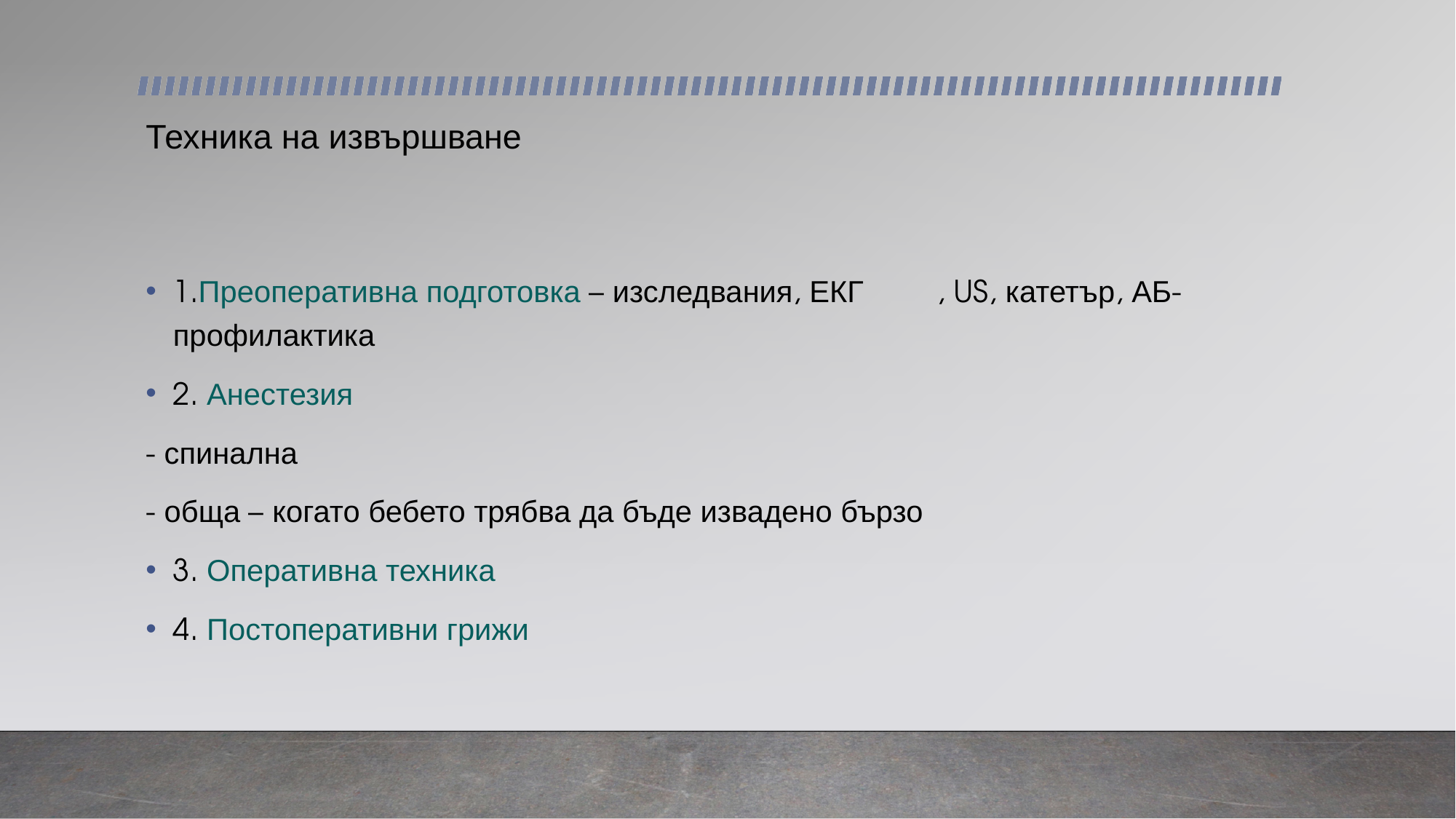

# Техника на извършване
1.Преоперативна подготовка – изследвания, ЕКГ	, US, катетър, АБ-профилактика
2. Анестезия
- спинална
- обща – когато бебето трябва да бъде извадено бързо
3. Оперативна техника
4. Постоперативни грижи